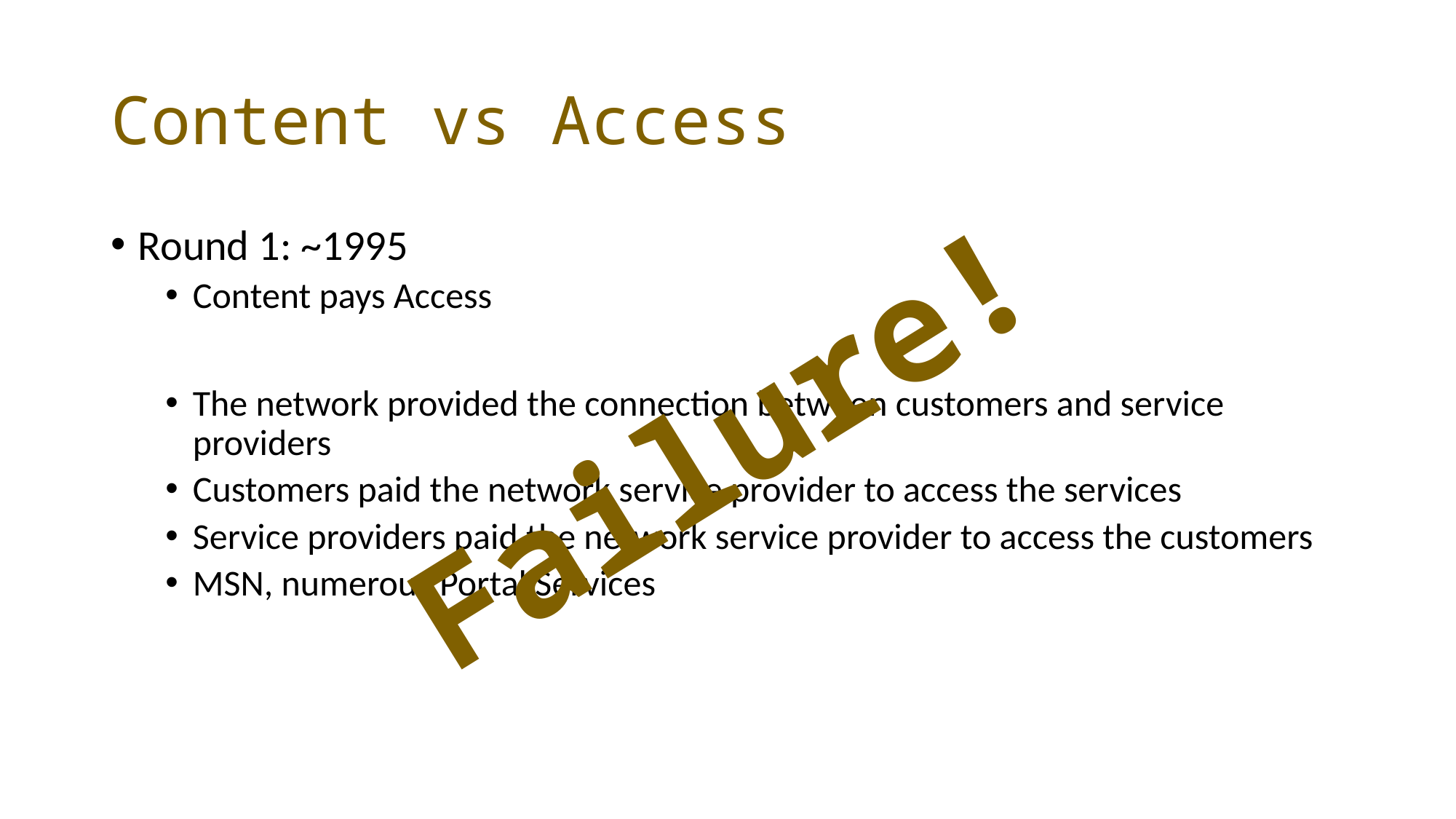

# Content vs Access
Round 1: ~1995
Content pays Access

The network provided the connection between customers and service providers
Customers paid the network service provider to access the services
Service providers paid the network service provider to access the customers
MSN, numerous Portal Services
Failure!